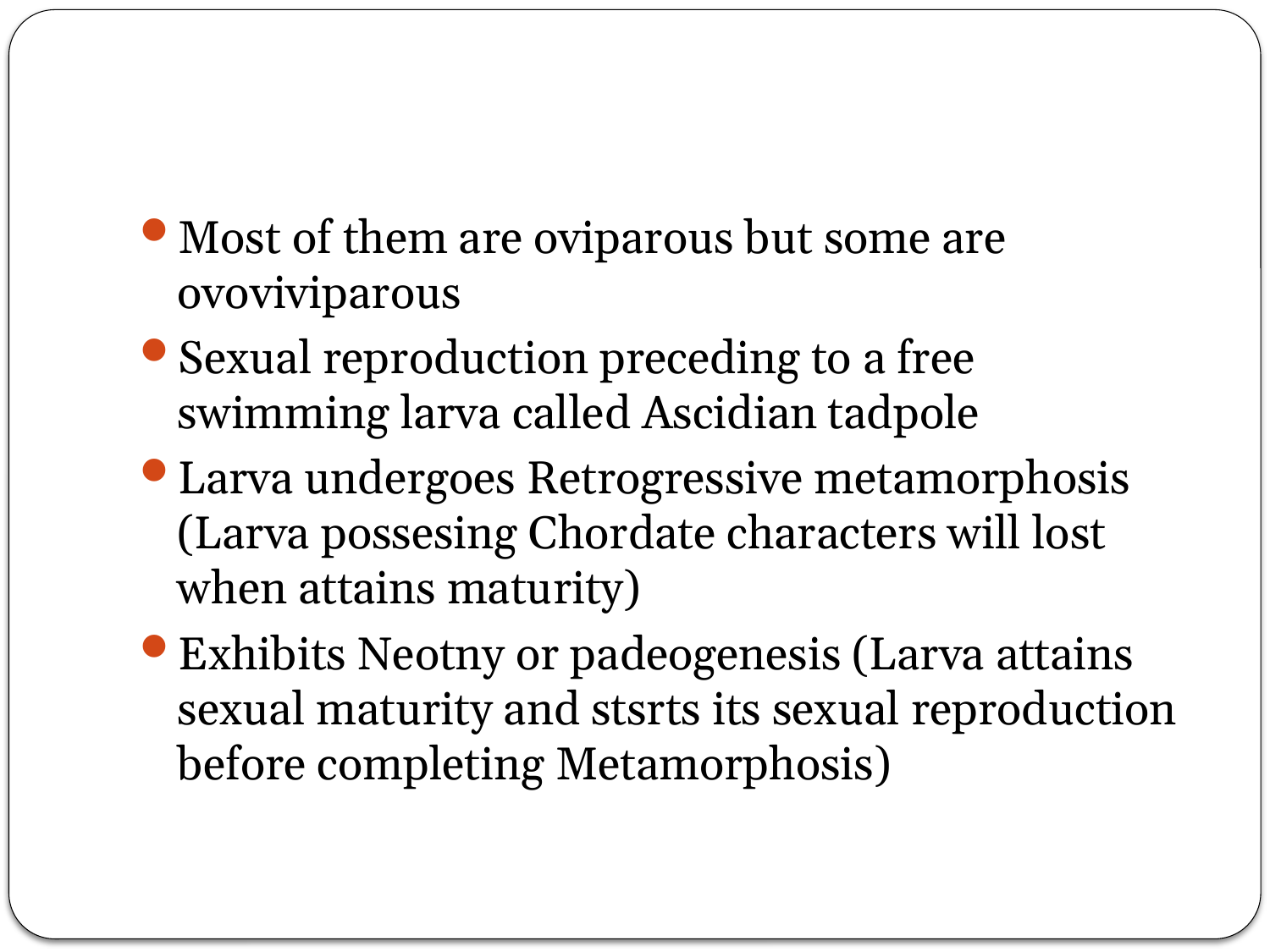

Most of them are oviparous but some are ovoviviparous
Sexual reproduction preceding to a free swimming larva called Ascidian tadpole
Larva undergoes Retrogressive metamorphosis (Larva possesing Chordate characters will lost when attains maturity)
Exhibits Neotny or padeogenesis (Larva attains sexual maturity and stsrts its sexual reproduction before completing Metamorphosis)